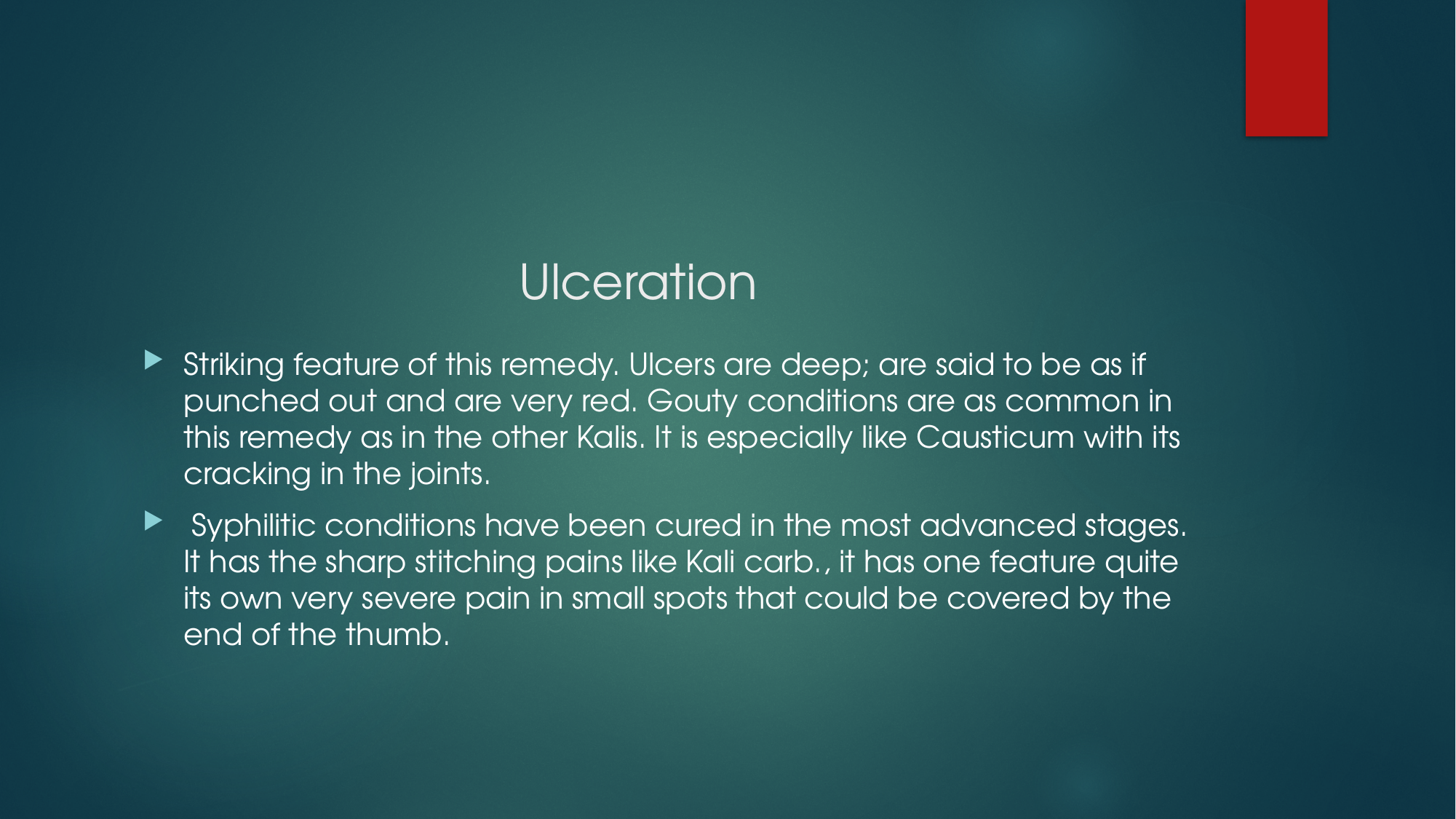

# Ulceration

Striking feature of this remedy. Ulcers are deep; are said to be as if punched out and are very red. Gouty conditions are as common in this remedy as in the other Kalis. It is especially like Causticum with its cracking in the joints.
 Syphilitic conditions have been cured in the most advanced stages. It has the sharp stitching pains like Kali carb., it has one feature quite its own very severe pain in small spots that could be covered by the end of the thumb.